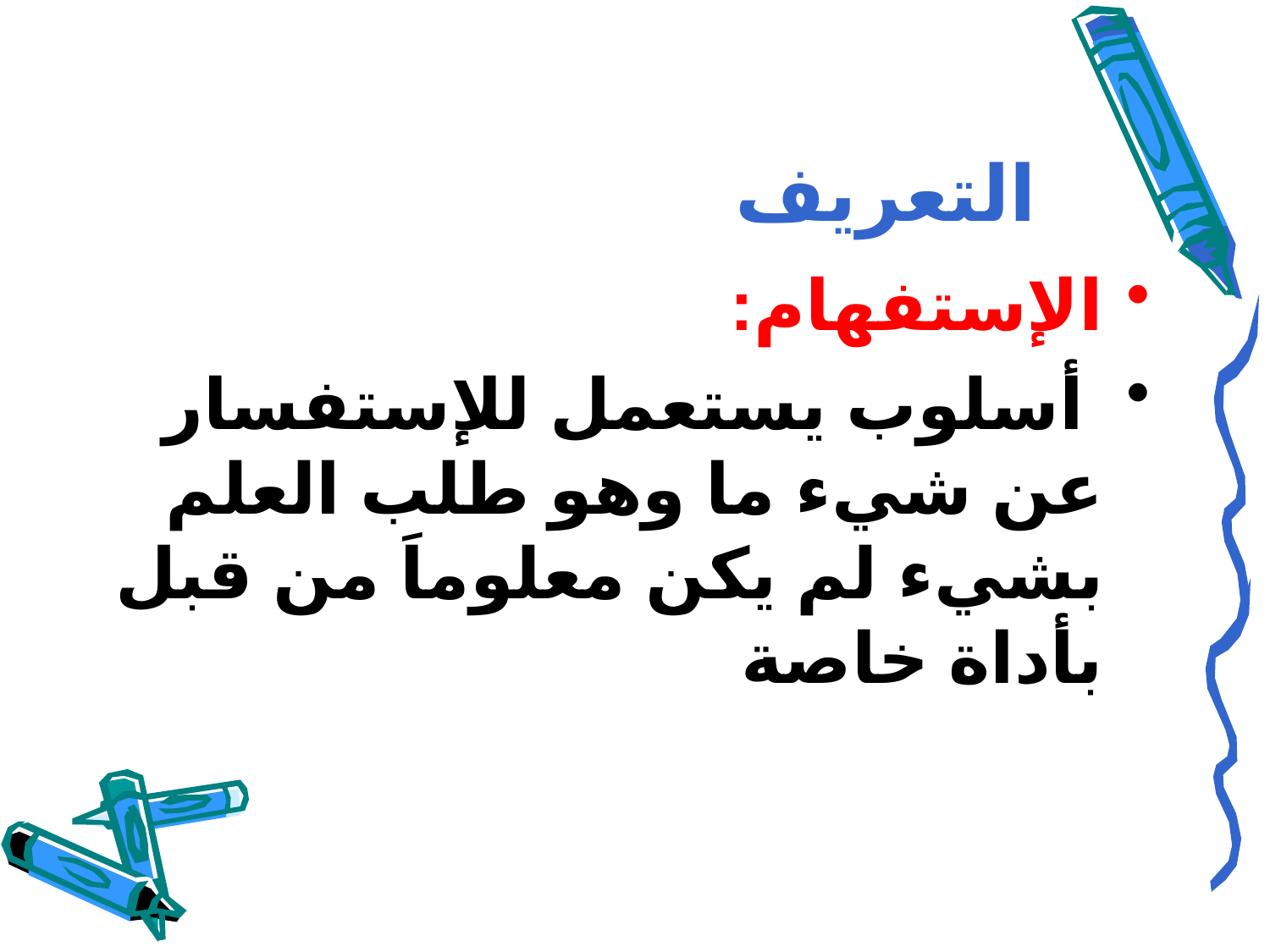

# التعريف
الإستفهام:
 أسلوب يستعمل للإستفسار عن شيء ما وهو طلب العلم بشيء لم يكن معلوماَ من قبل بأداة خاصة